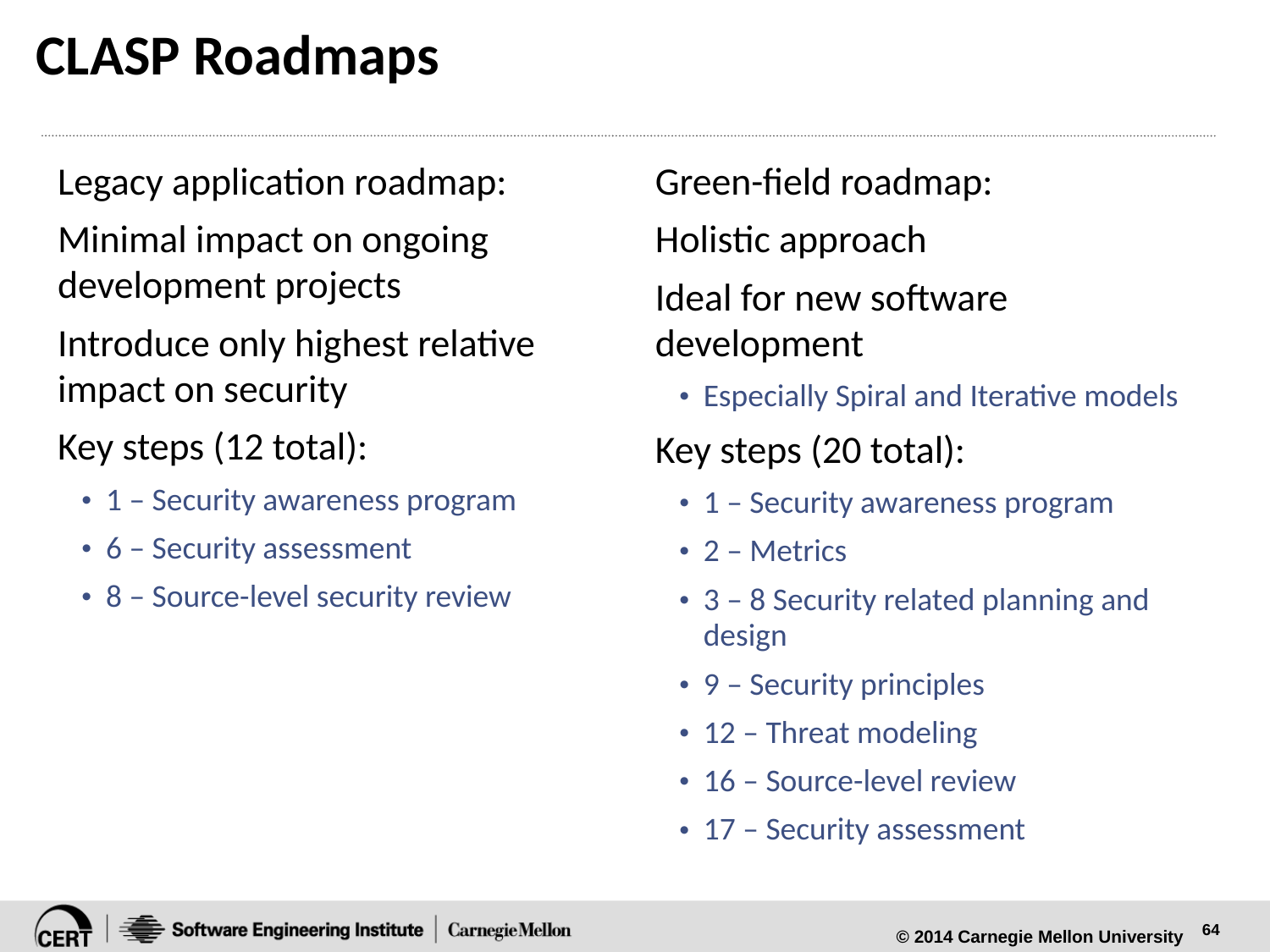

# CLASP Roadmaps
Legacy application roadmap:
Minimal impact on ongoing development projects
Introduce only highest relative impact on security
Key steps (12 total):
1 – Security awareness program
6 – Security assessment
8 – Source-level security review
Green-field roadmap:
Holistic approach
Ideal for new software development
Especially Spiral and Iterative models
Key steps (20 total):
1 – Security awareness program
2 – Metrics
3 – 8 Security related planning and design
9 – Security principles
12 – Threat modeling
16 – Source-level review
17 – Security assessment